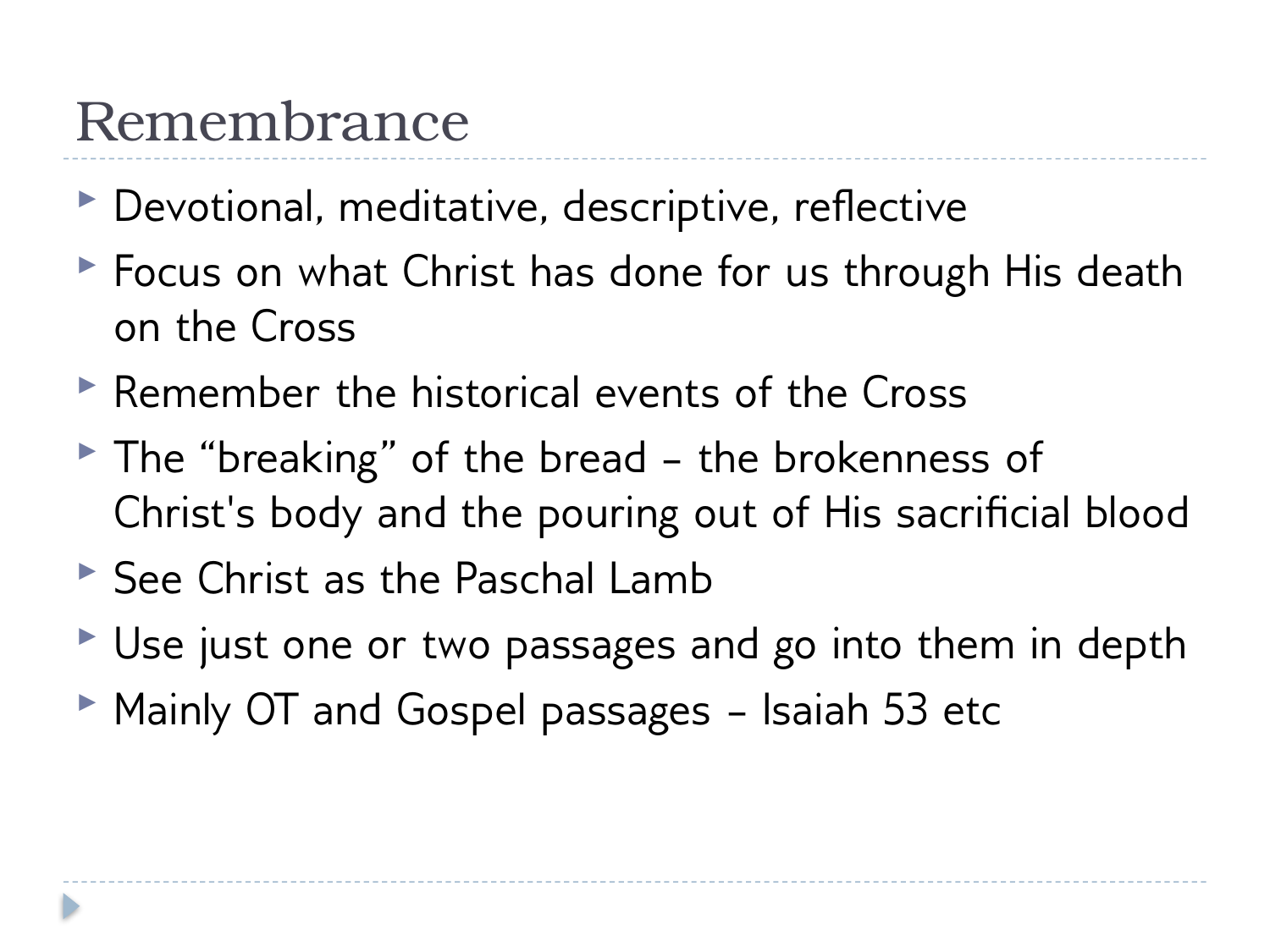

# Remembrance
Devotional, meditative, descriptive, reflective
Focus on what Christ has done for us through His death on the Cross
Remember the historical events of the Cross
The “breaking” of the bread – the brokenness of Christ's body and the pouring out of His sacrificial blood
See Christ as the Paschal Lamb
Use just one or two passages and go into them in depth
Mainly OT and Gospel passages – Isaiah 53 etc